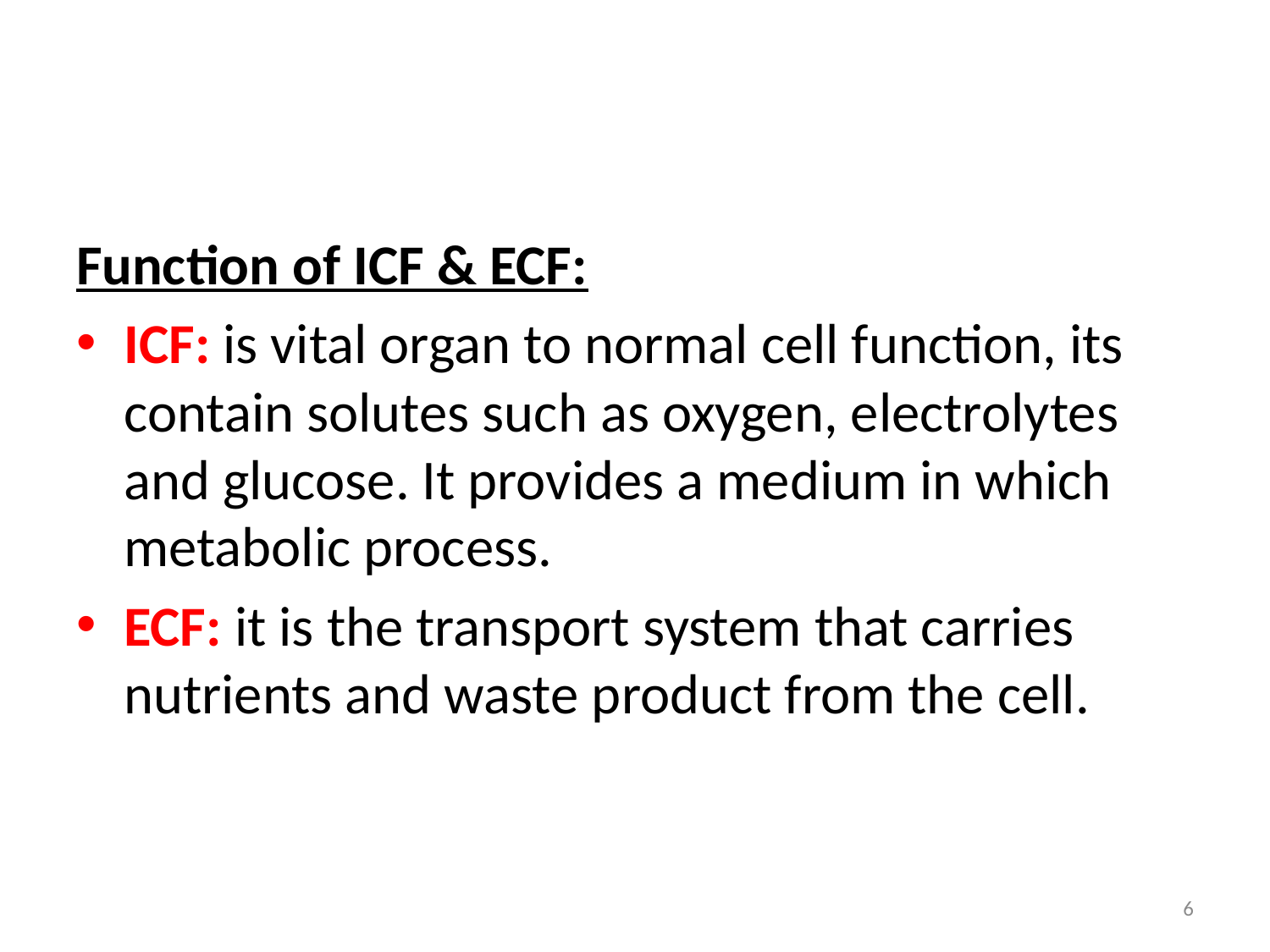

Function of ICF & ECF:
ICF: is vital organ to normal cell function, its contain solutes such as oxygen, electrolytes and glucose. It provides a medium in which metabolic process.
ECF: it is the transport system that carries nutrients and waste product from the cell.
6